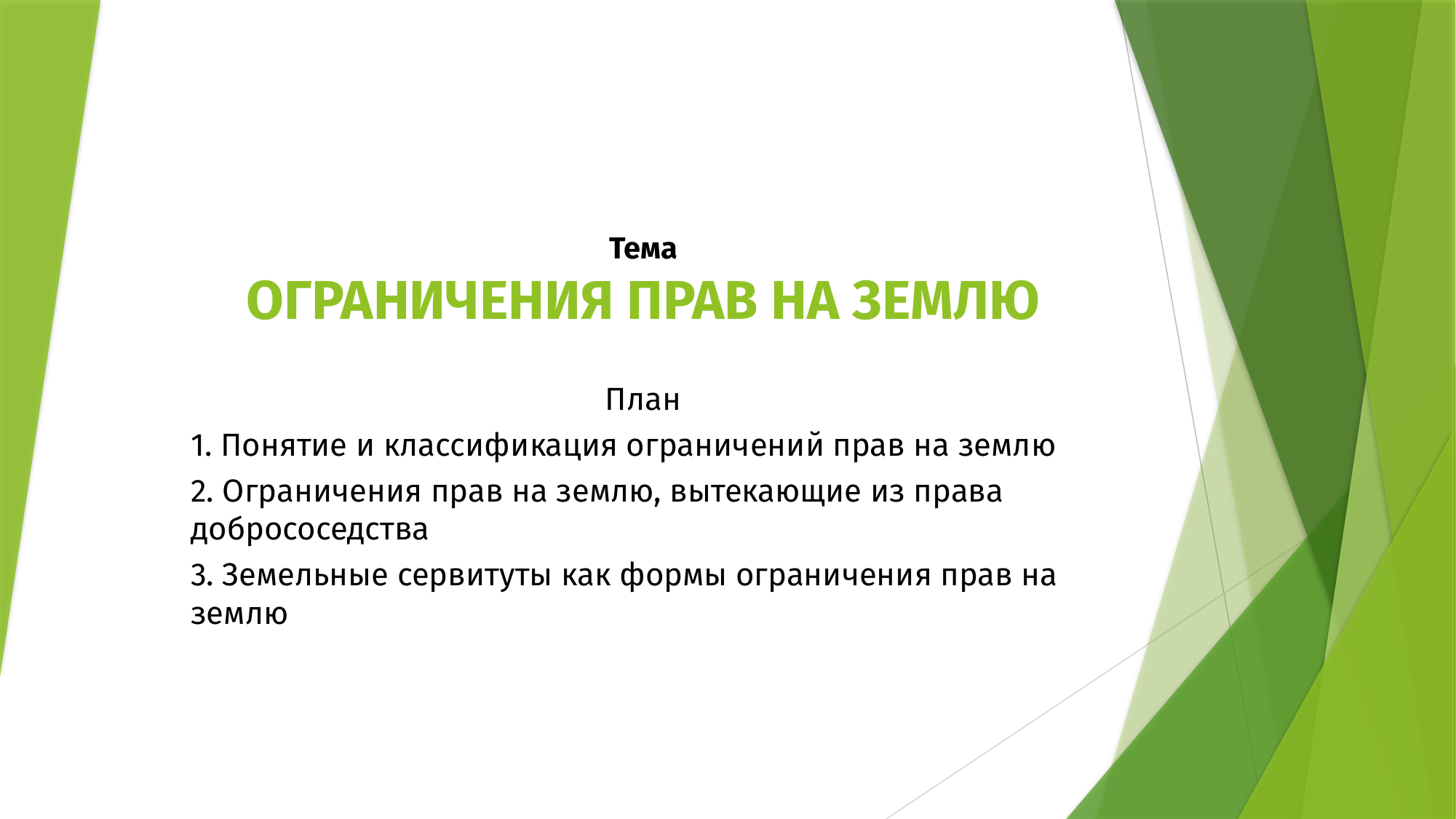

# Тема ОГРАНИЧЕНИЯ ПРАВ НА ЗЕМЛЮ
План
1. Понятие и классификация ограничений прав на землю
2. Ограничения прав на землю, вытекающие из права добрососедства
3. Земельные сервитуты как формы ограничения прав на землю